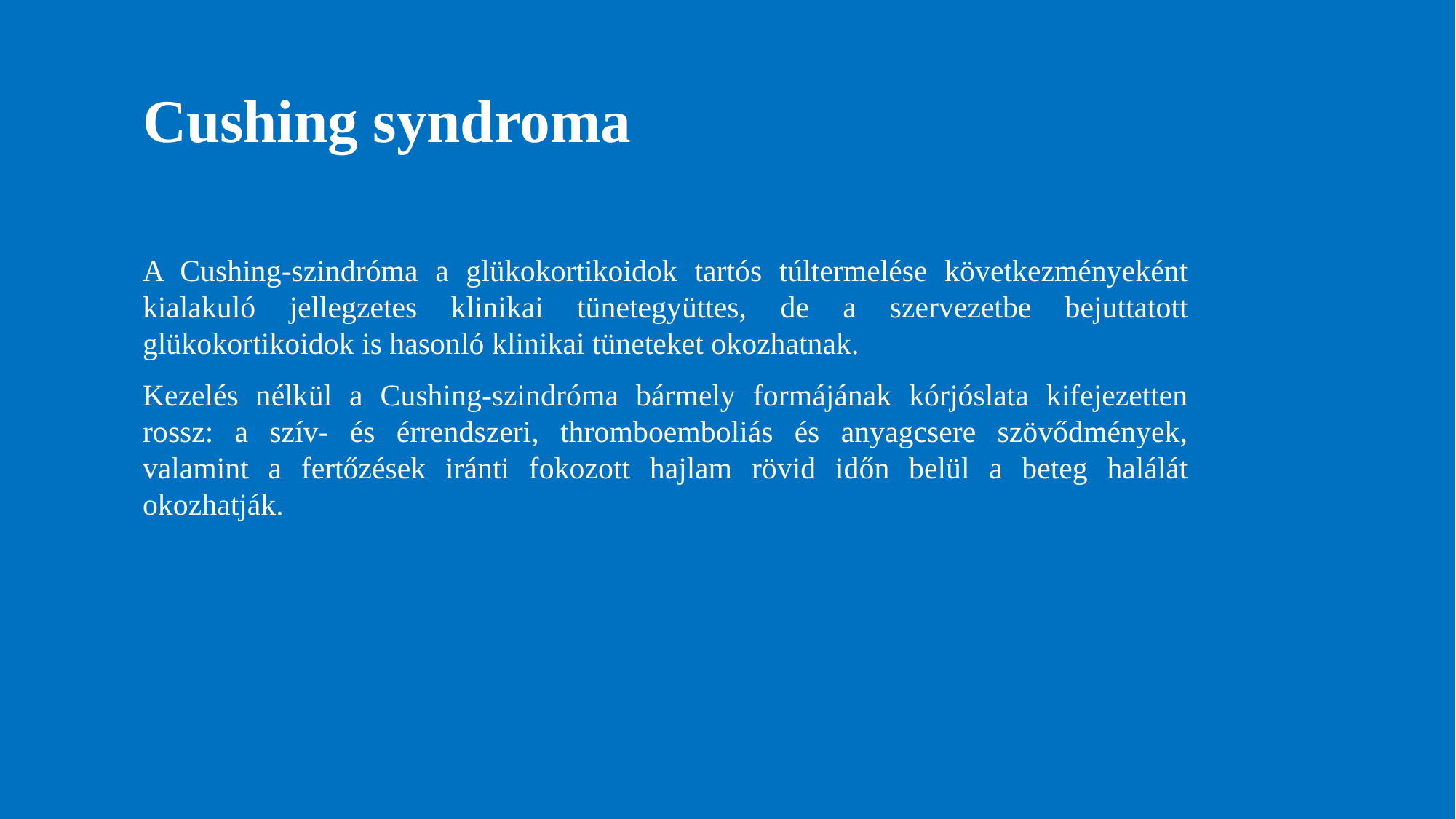

# Cushing syndroma
A Cushing-szindróma a glükokortikoidok tartós túltermelése következményeként kialakuló jellegzetes klinikai tünetegyüttes, de a szervezetbe bejuttatott glükokortikoidok is hasonló klinikai tüneteket okozhatnak.
Kezelés nélkül a Cushing-szindróma bármely formájának kórjóslata kifejezetten rossz: a szív- és érrendszeri, thromboemboliás és anyagcsere szövődmények, valamint a fertőzések iránti fokozott hajlam rövid időn belül a beteg halálát okozhatják.